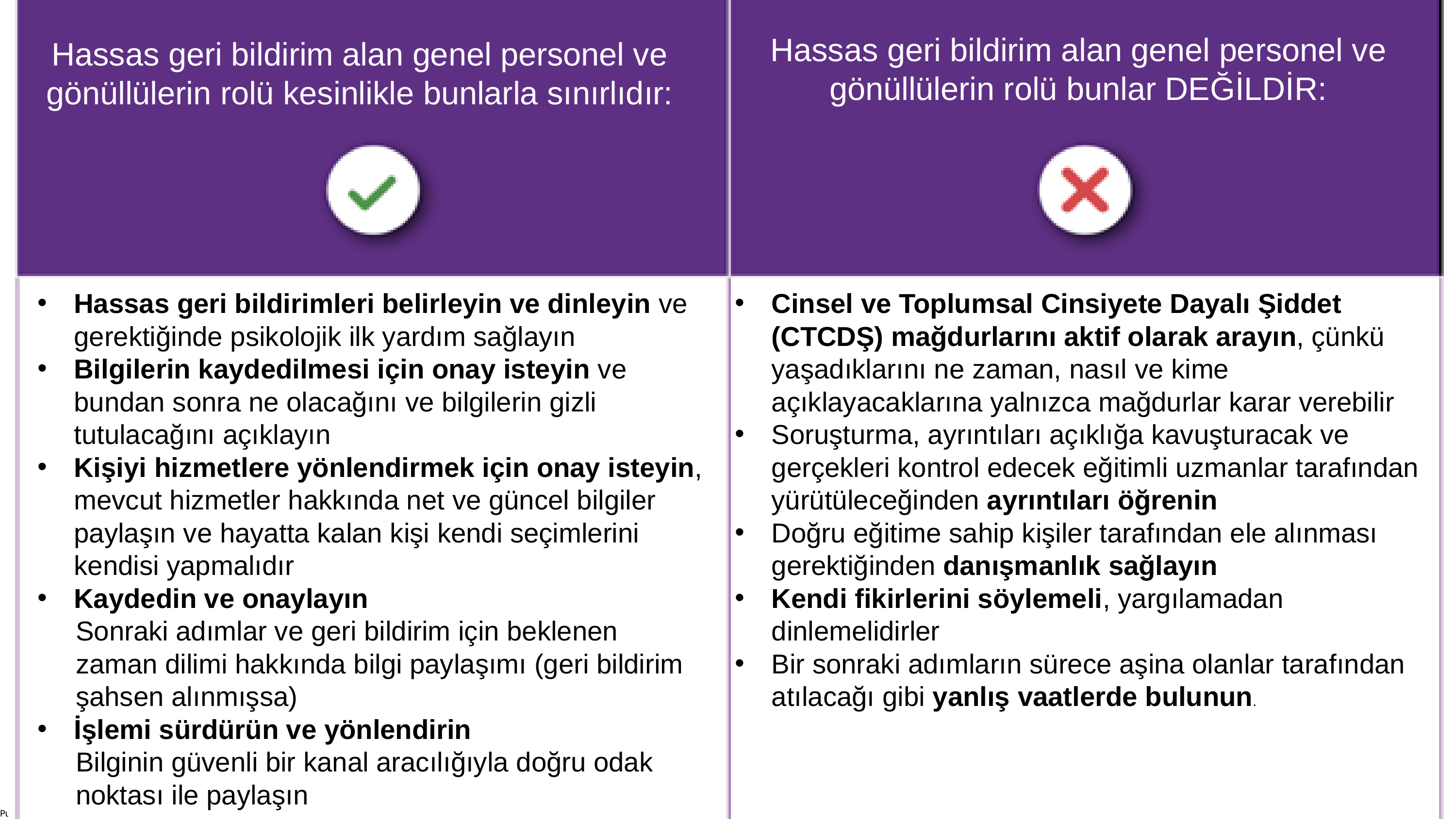

Hassas geri bildirim alan genel personel ve gönüllülerin rolü bunlar DEĞİLDİR:
Hassas geri bildirim alan genel personel ve gönüllülerin rolü kesinlikle bunlarla sınırlıdır:
Hassas geri bildirimleri belirleyin ve dinleyin ve gerektiğinde psikolojik ilk yardım sağlayın
Bilgilerin kaydedilmesi için onay isteyin ve bundan sonra ne olacağını ve bilgilerin gizli tutulacağını açıklayın
Kişiyi hizmetlere yönlendirmek için onay isteyin, mevcut hizmetler hakkında net ve güncel bilgiler paylaşın ve hayatta kalan kişi kendi seçimlerini kendisi yapmalıdır
Kaydedin ve onaylayın
     Sonraki adımlar ve geri bildirim için beklenen
     zaman dilimi hakkında bilgi paylaşımı (geri bildirim
     şahsen alınmışsa)
İşlemi sürdürün ve yönlendirin
     Bilginin güvenli bir kanal aracılığıyla doğru odak
     noktası ile paylaşın
Cinsel ve Toplumsal Cinsiyete Dayalı Şiddet (CTCDŞ) mağdurlarını aktif olarak arayın, çünkü yaşadıklarını ne zaman, nasıl ve kime açıklayacaklarına yalnızca mağdurlar karar verebilir
Soruşturma, ayrıntıları açıklığa kavuşturacak ve gerçekleri kontrol edecek eğitimli uzmanlar tarafından yürütüleceğinden ayrıntıları öğrenin
Doğru eğitime sahip kişiler tarafından ele alınması gerektiğinden danışmanlık sağlayın
Kendi fikirlerini söylemeli, yargılamadan dinlemelidirler
Bir sonraki adımların sürece aşina olanlar tarafından atılacağı gibi yanlış vaatlerde bulunun.